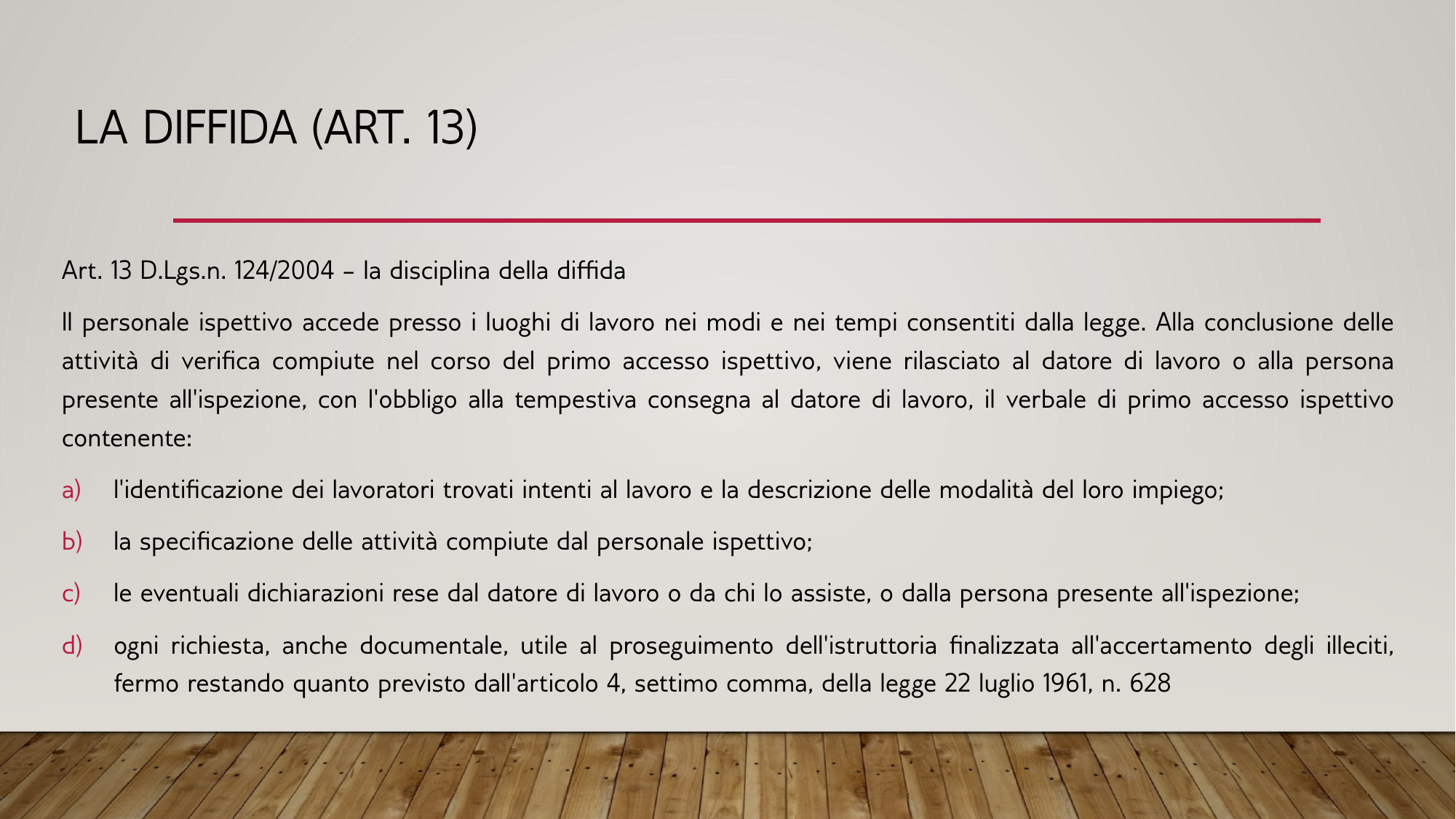

# La diffida (art. 13)
Art. 13 D.Lgs.n. 124/2004 – la disciplina della diffida
Il personale ispettivo accede presso i luoghi di lavoro nei modi e nei tempi consentiti dalla legge. Alla conclusione delle attività di verifica compiute nel corso del primo accesso ispettivo, viene rilasciato al datore di lavoro o alla persona presente all'ispezione, con l'obbligo alla tempestiva consegna al datore di lavoro, il verbale di primo accesso ispettivo contenente:
l'identificazione dei lavoratori trovati intenti al lavoro e la descrizione delle modalità del loro impiego;
la specificazione delle attività compiute dal personale ispettivo;
le eventuali dichiarazioni rese dal datore di lavoro o da chi lo assiste, o dalla persona presente all'ispezione;
ogni richiesta, anche documentale, utile al proseguimento dell'istruttoria finalizzata all'accertamento degli illeciti, fermo restando quanto previsto dall'articolo 4, settimo comma, della legge 22 luglio 1961, n. 628